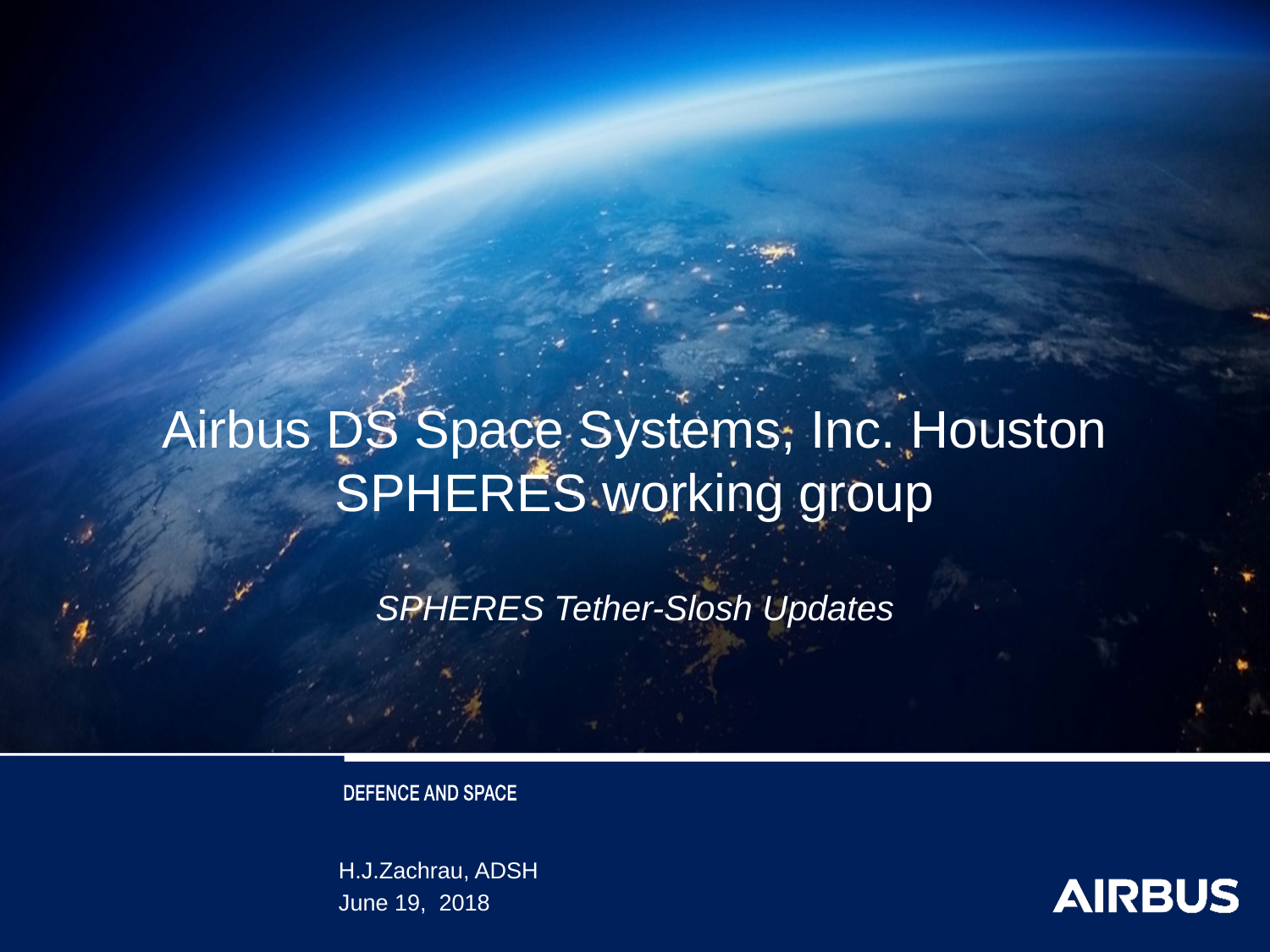

# Airbus DS Space Systems, Inc. Houston SPHERES working group SPHERES Tether-Slosh Updates
H.J.Zachrau, ADSH
June 19,  2018